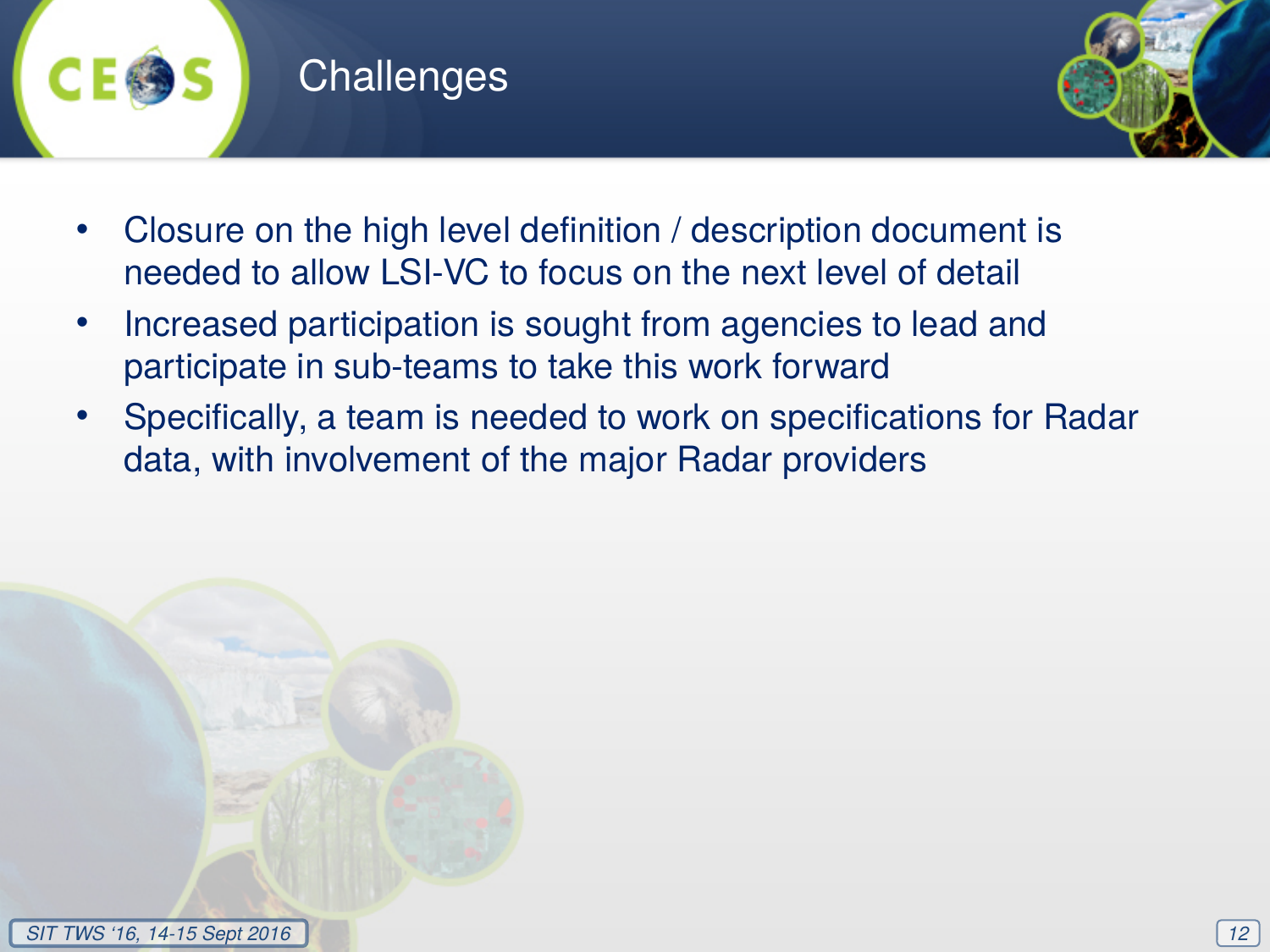

Challenges
Closure on the high level definition / description document is needed to allow LSI-VC to focus on the next level of detail
Increased participation is sought from agencies to lead and participate in sub-teams to take this work forward
Specifically, a team is needed to work on specifications for Radar data, with involvement of the major Radar providers

12